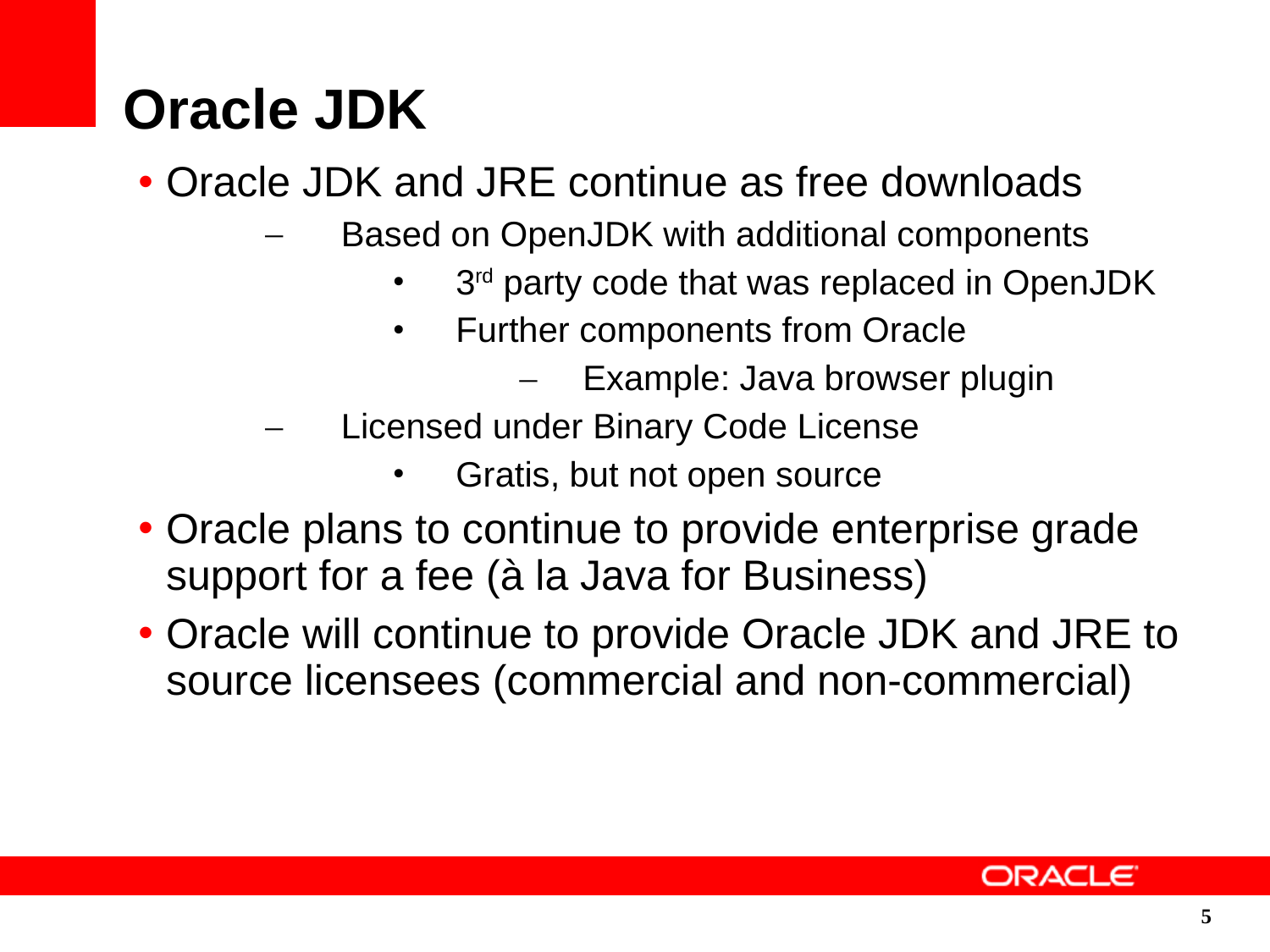

Oracle JDK
Oracle JDK and JRE continue as free downloads
Based on OpenJDK with additional components
3rd party code that was replaced in OpenJDK
Further components from Oracle
Example: Java browser plugin
Licensed under Binary Code License
Gratis, but not open source
Oracle plans to continue to provide enterprise grade support for a fee (à la Java for Business)
Oracle will continue to provide Oracle JDK and JRE to source licensees (commercial and non-commercial)